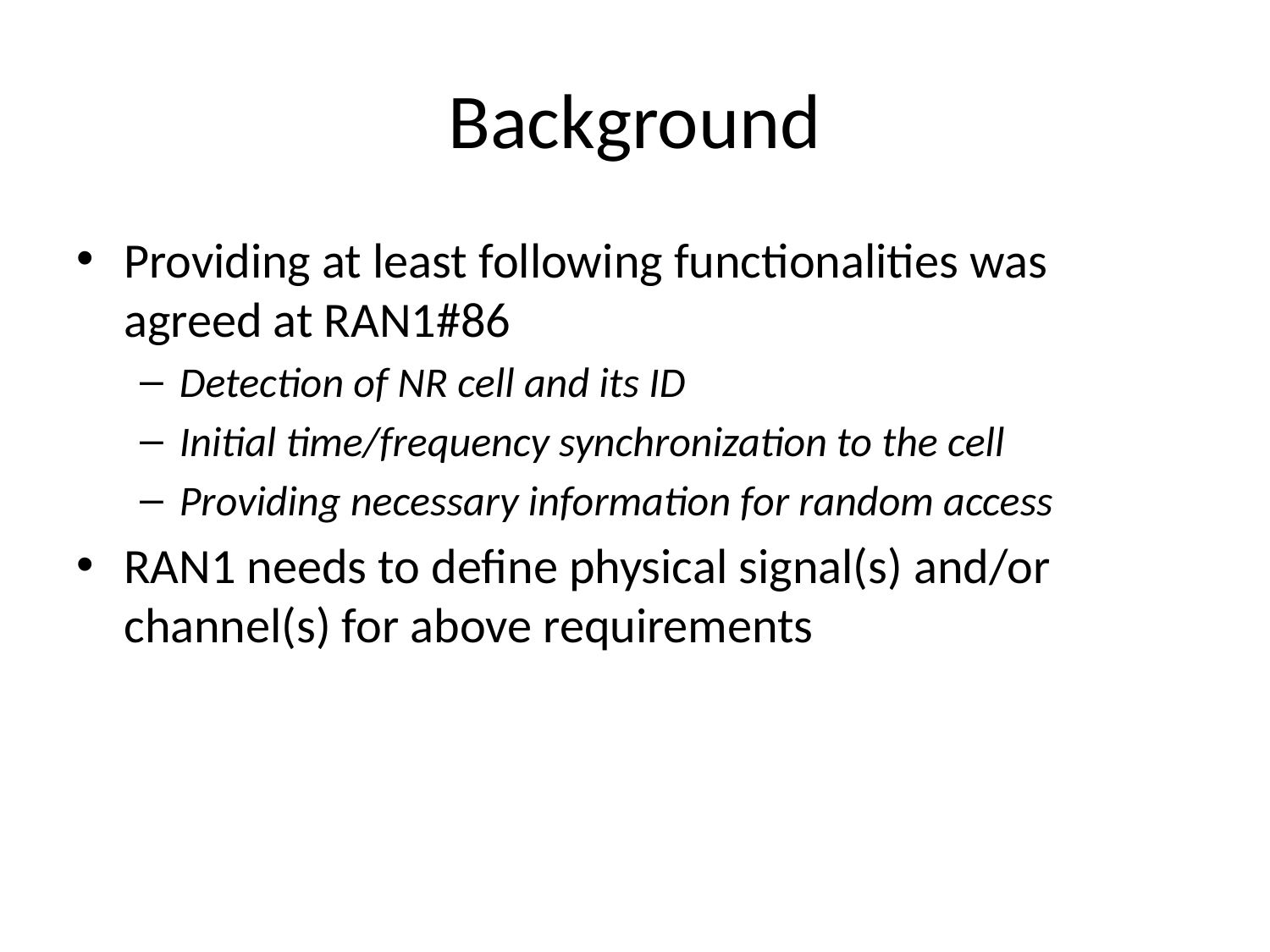

# Background
Providing at least following functionalities was agreed at RAN1#86
Detection of NR cell and its ID
Initial time/frequency synchronization to the cell
Providing necessary information for random access
RAN1 needs to define physical signal(s) and/or channel(s) for above requirements